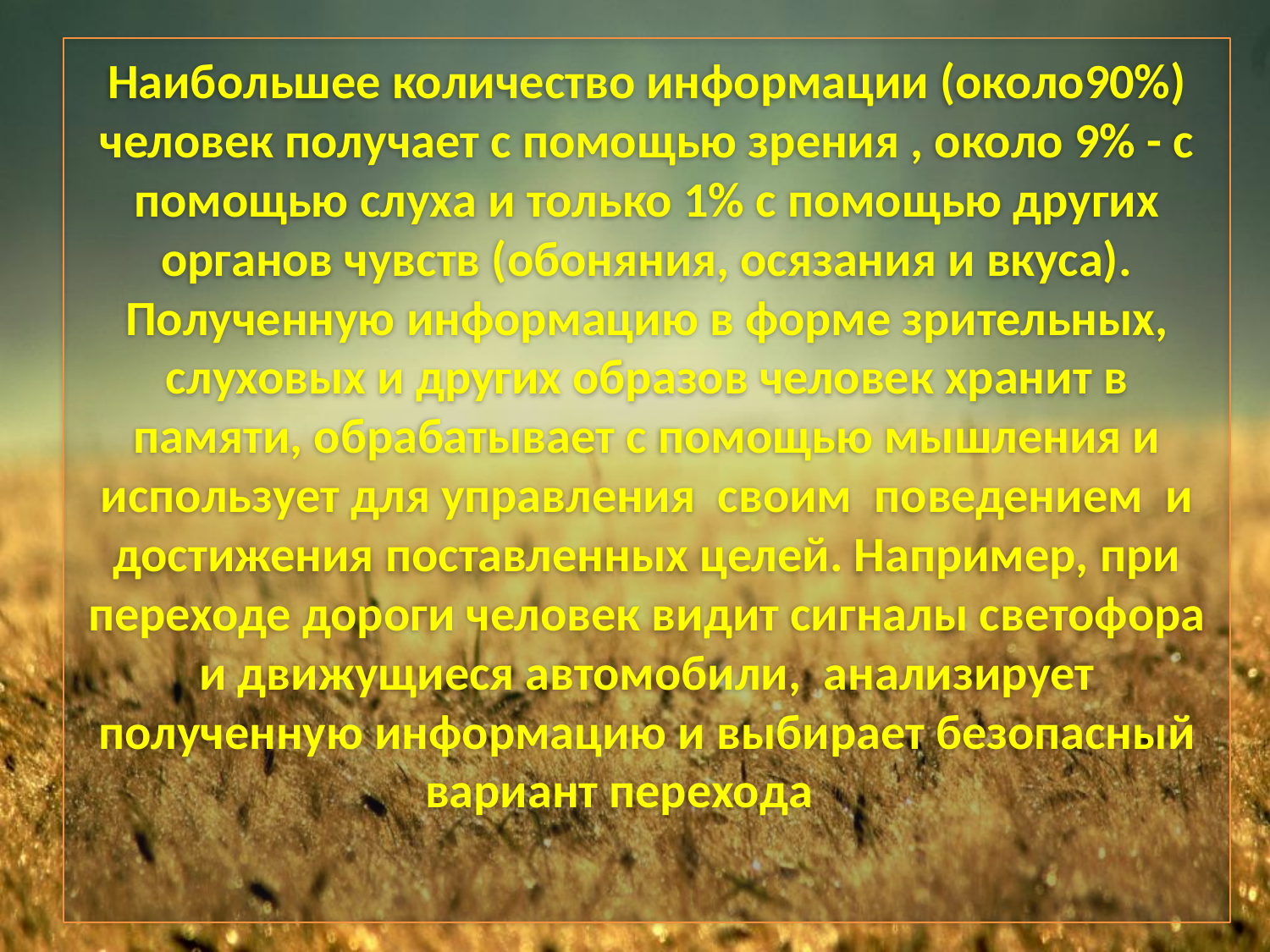

# Наибольшее количество информации (около90%) человек получает с помощью зрения , около 9% - с помощью слуха и только 1% с помощью других органов чувств (обоняния, осязания и вкуса). Полученную информацию в форме зрительных, слуховых и других образов человек хранит в памяти, обрабатывает с помощью мышления и использует для управления  своим  поведением  и достижения поставленных целей. Например, при переходе дороги человек видит сигналы светофора и движущиеся автомобили,  анализирует полученную информацию и выбирает безопасный вариант перехода